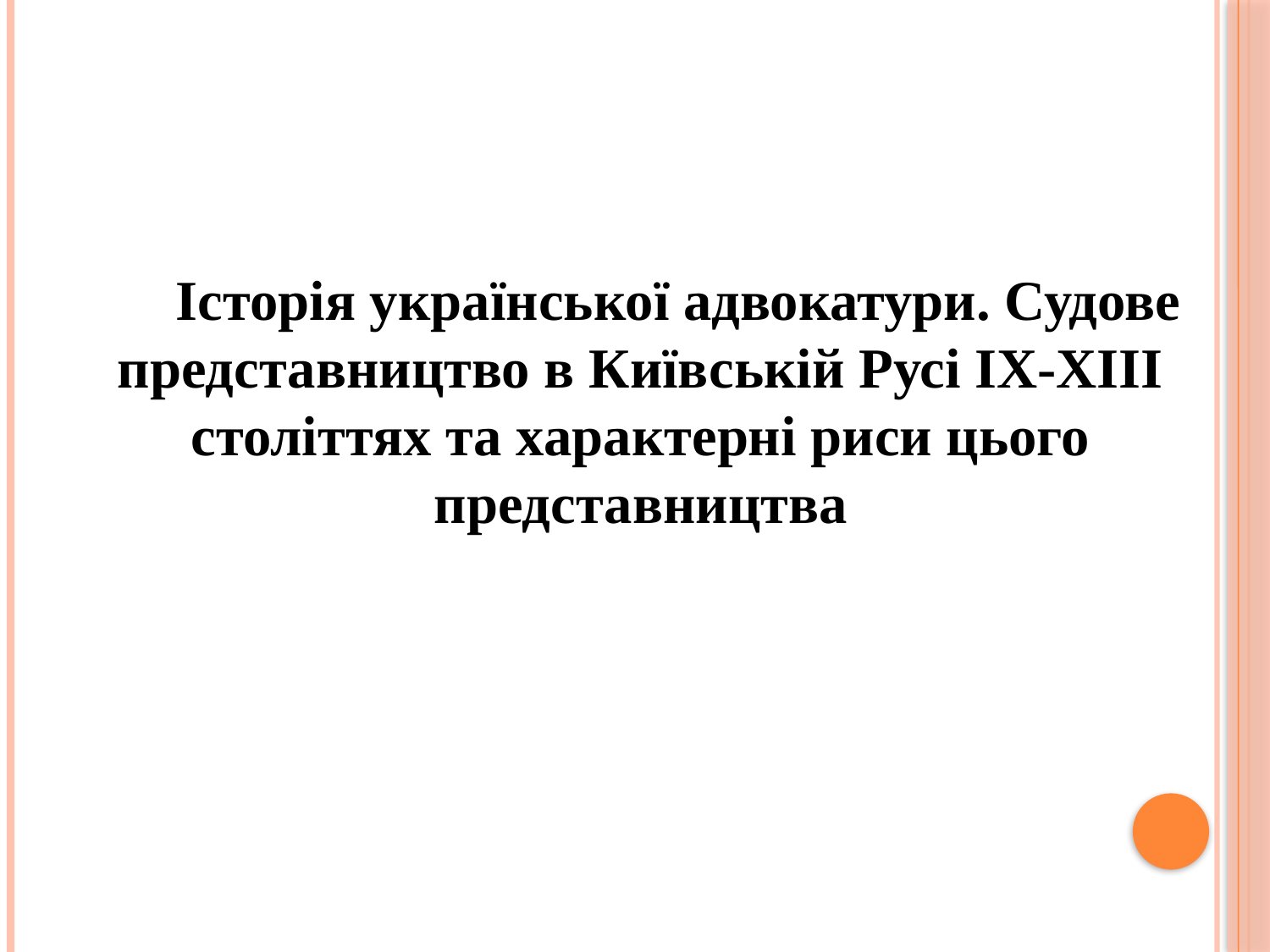

Історія української адвокатури. Судове представництво в Київській Русі IX-XIII століттях та характерні риси цього представництва